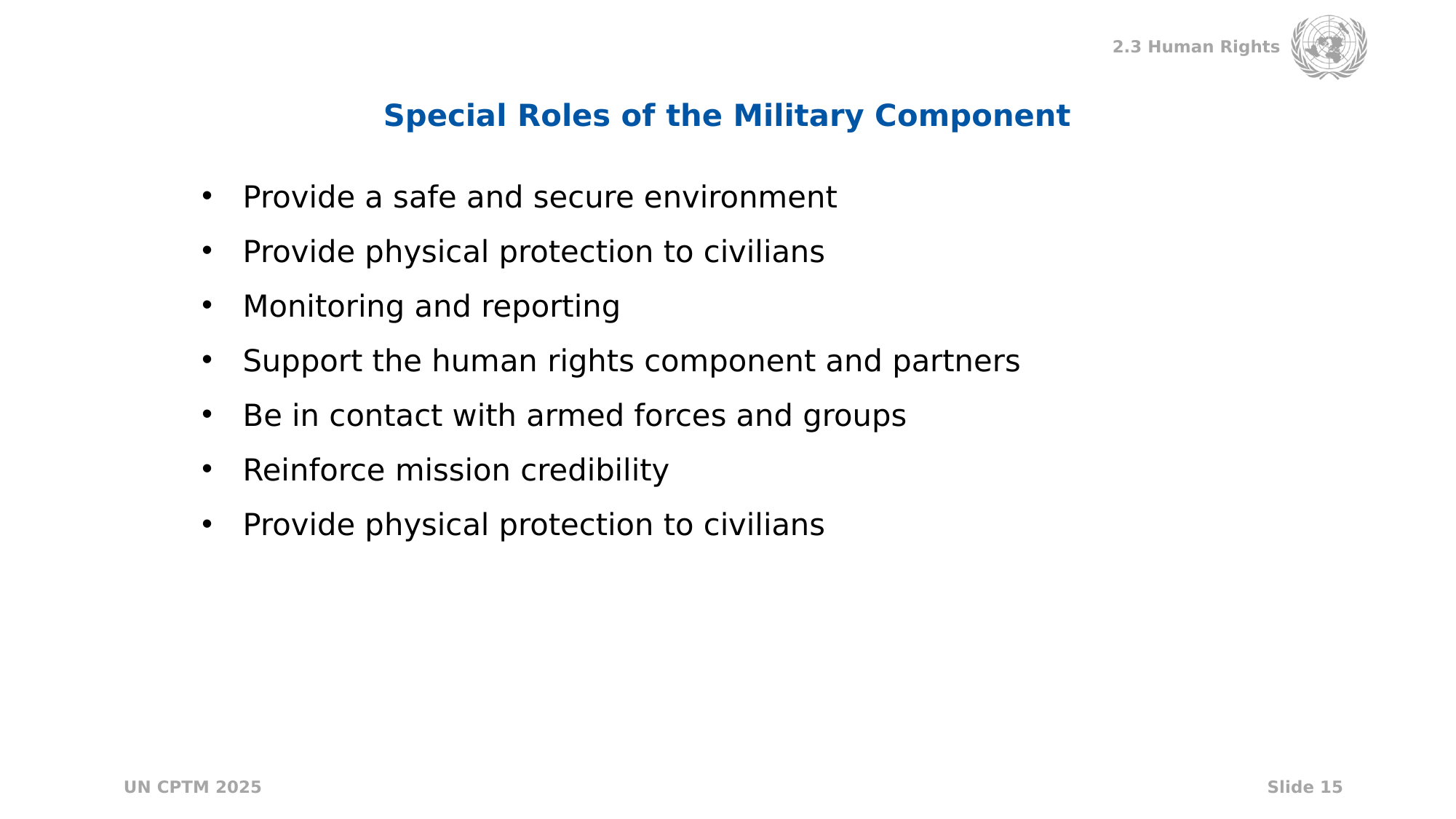

Special Roles of the Military Component
Provide a safe and secure environment
Provide physical protection to civilians
Monitoring and reporting
Support the human rights component and partners
Be in contact with armed forces and groups
Reinforce mission credibility
Provide physical protection to civilians